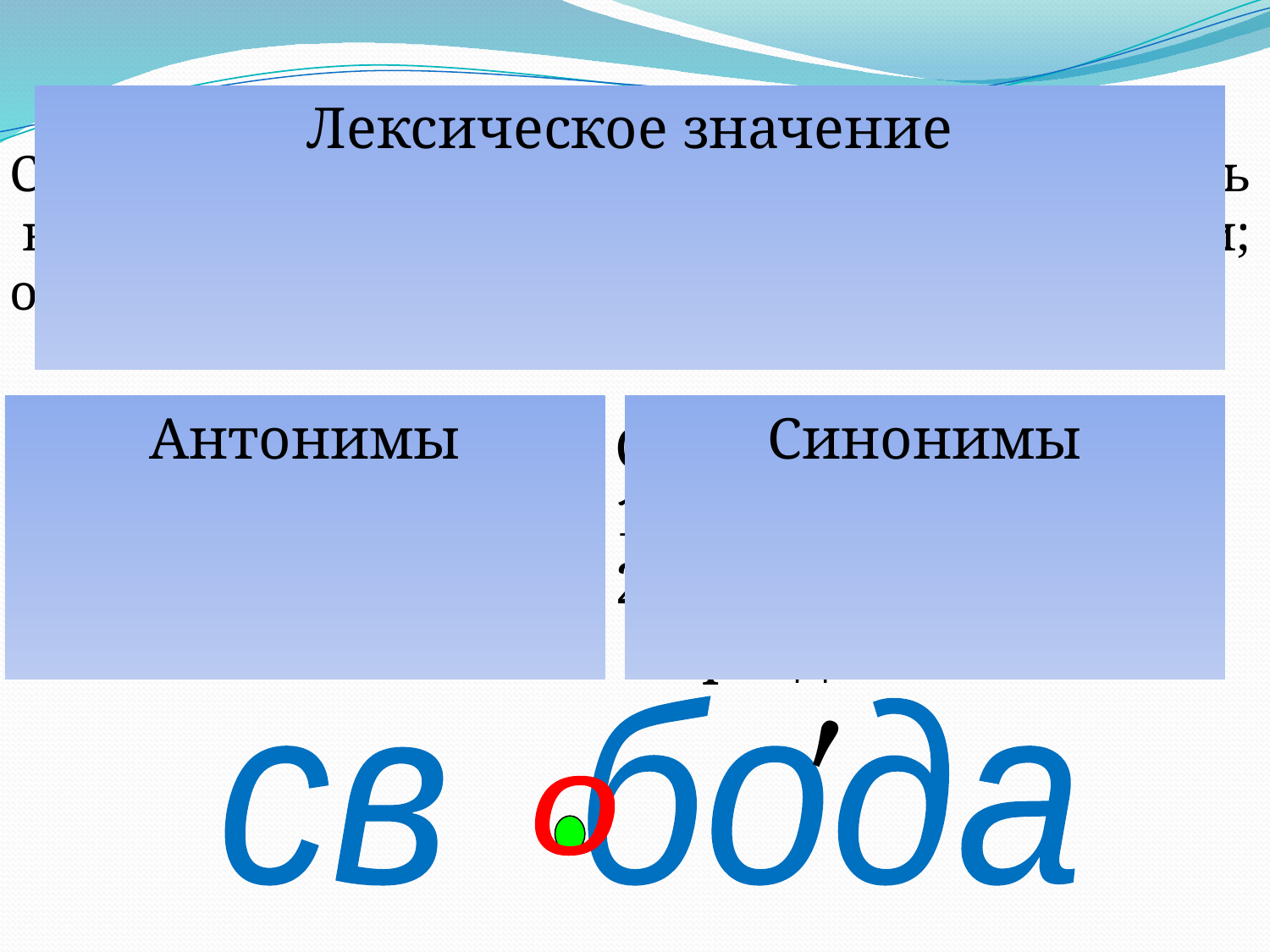

Лексическое значение

Способность, возможность человека действовать
 в соответствии со своими интересами и целями;
отсутствие ограничений

Антонимы

Синонимы

Синонимы:
вольность, воля;
простор, приволье
      раздолье

Антоним:
угнетение

′
  св  бода
о